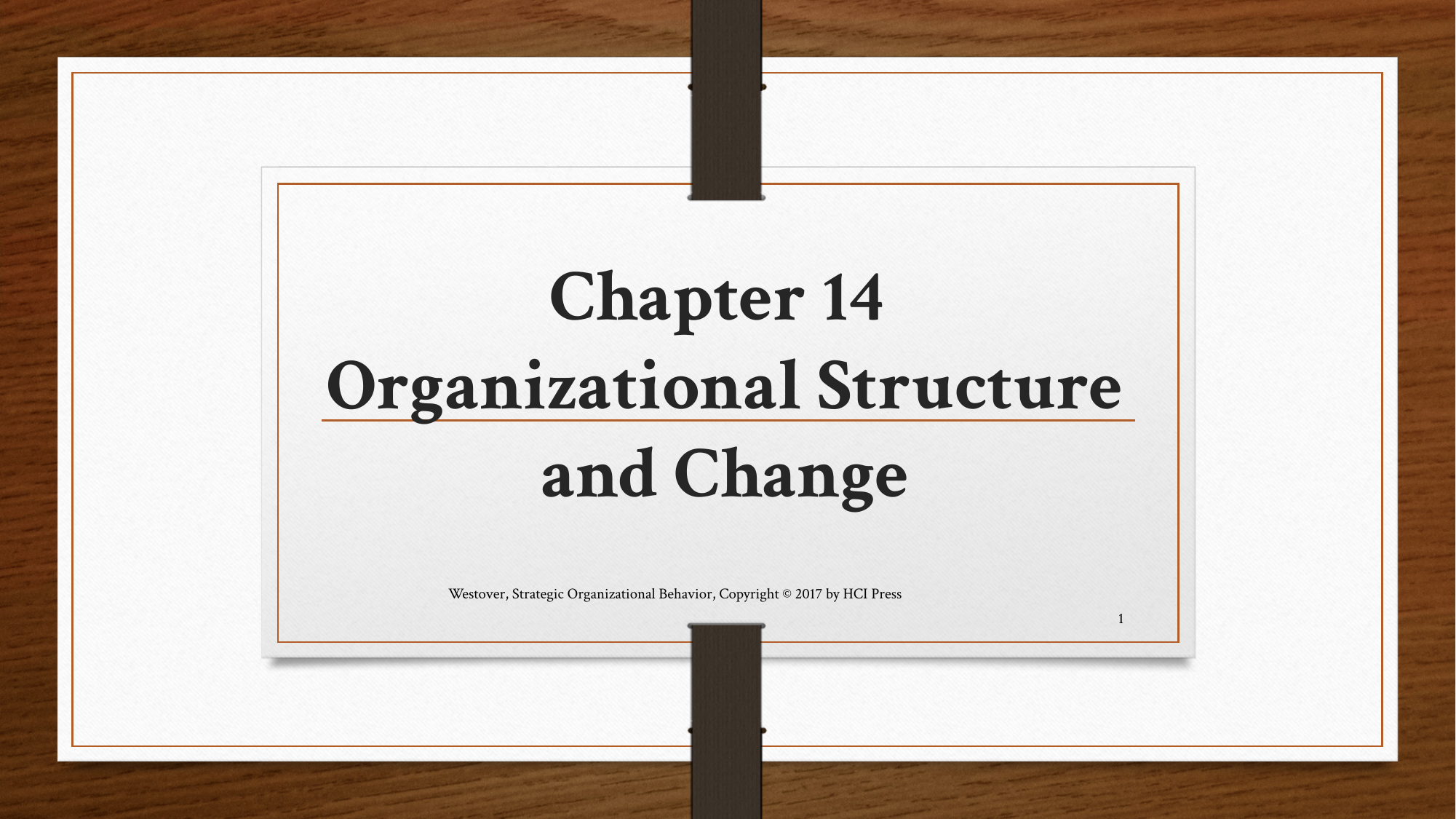

# Chapter 14 Organizational Structure and Change
Westover, Strategic Organizational Behavior, Copyright © 2017 by HCI Press
1